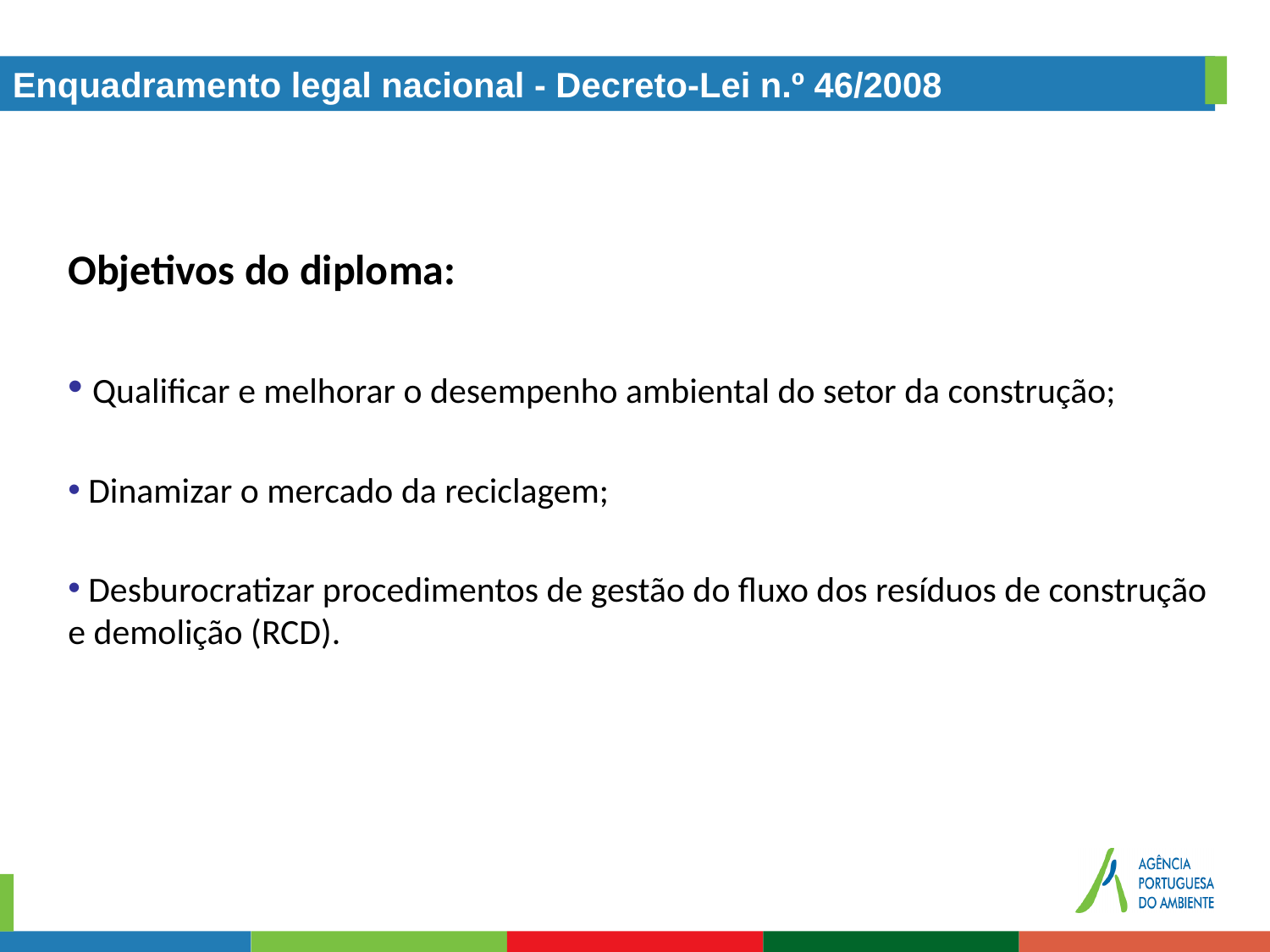

Enquadramento legal nacional - Decreto-Lei n.º 46/2008

Objetivos do diploma:

 Qualificar e melhorar o desempenho ambiental do setor da construção;

 Dinamizar o mercado da reciclagem;

 Desburocratizar procedimentos de gestão do fluxo dos resíduos de construção e demolição (RCD).